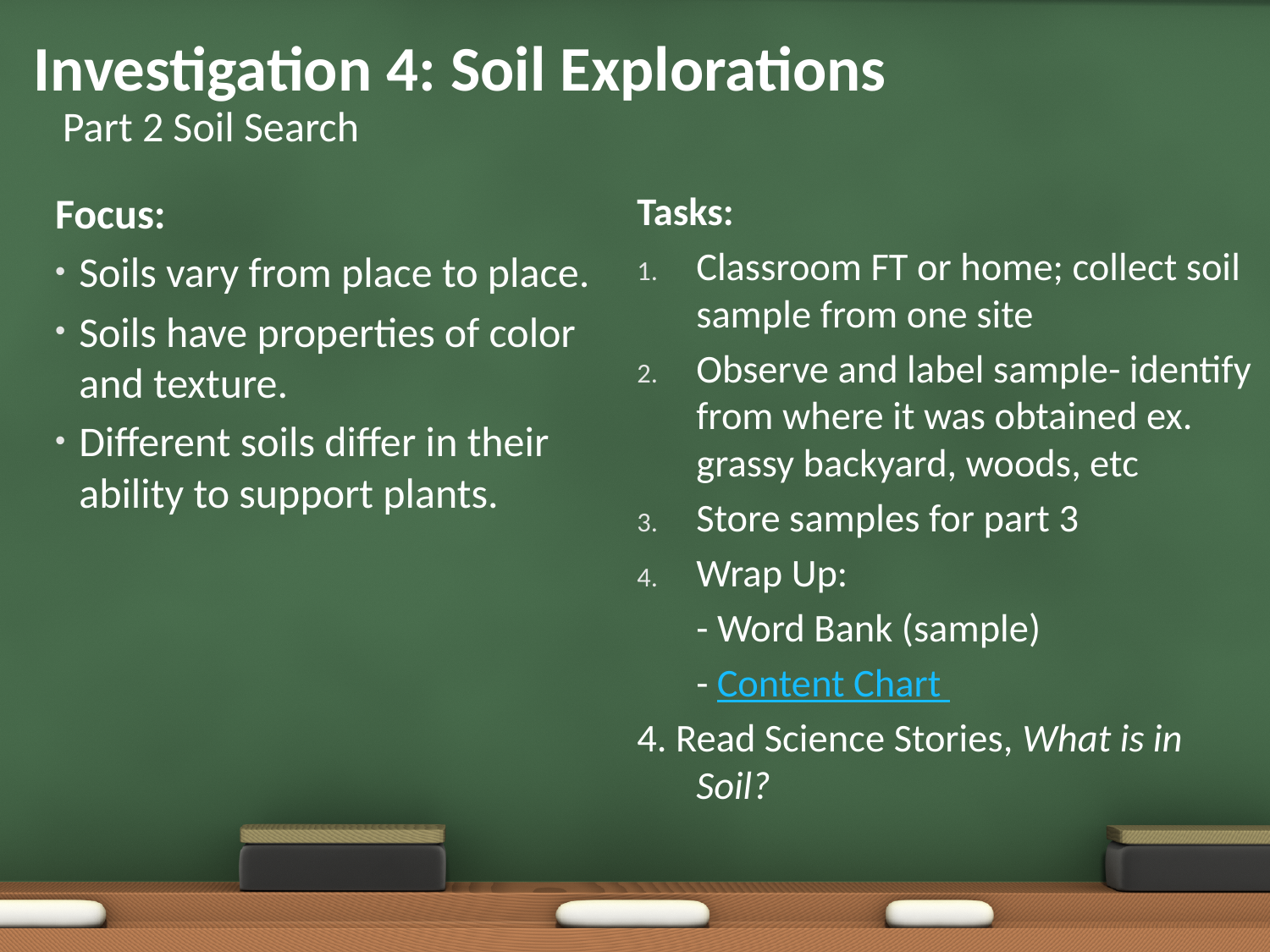

# Investigation 4: Soil Explorations
Part 2 Soil Search
Tasks:
Classroom FT or home; collect soil sample from one site
Observe and label sample- identify from where it was obtained ex. grassy backyard, woods, etc
Store samples for part 3
Wrap Up:
	- Word Bank (sample)
	- Content Chart
4. Read Science Stories, What is in Soil?
Focus:
Soils vary from place to place.
Soils have properties of color and texture.
Different soils differ in their ability to support plants.